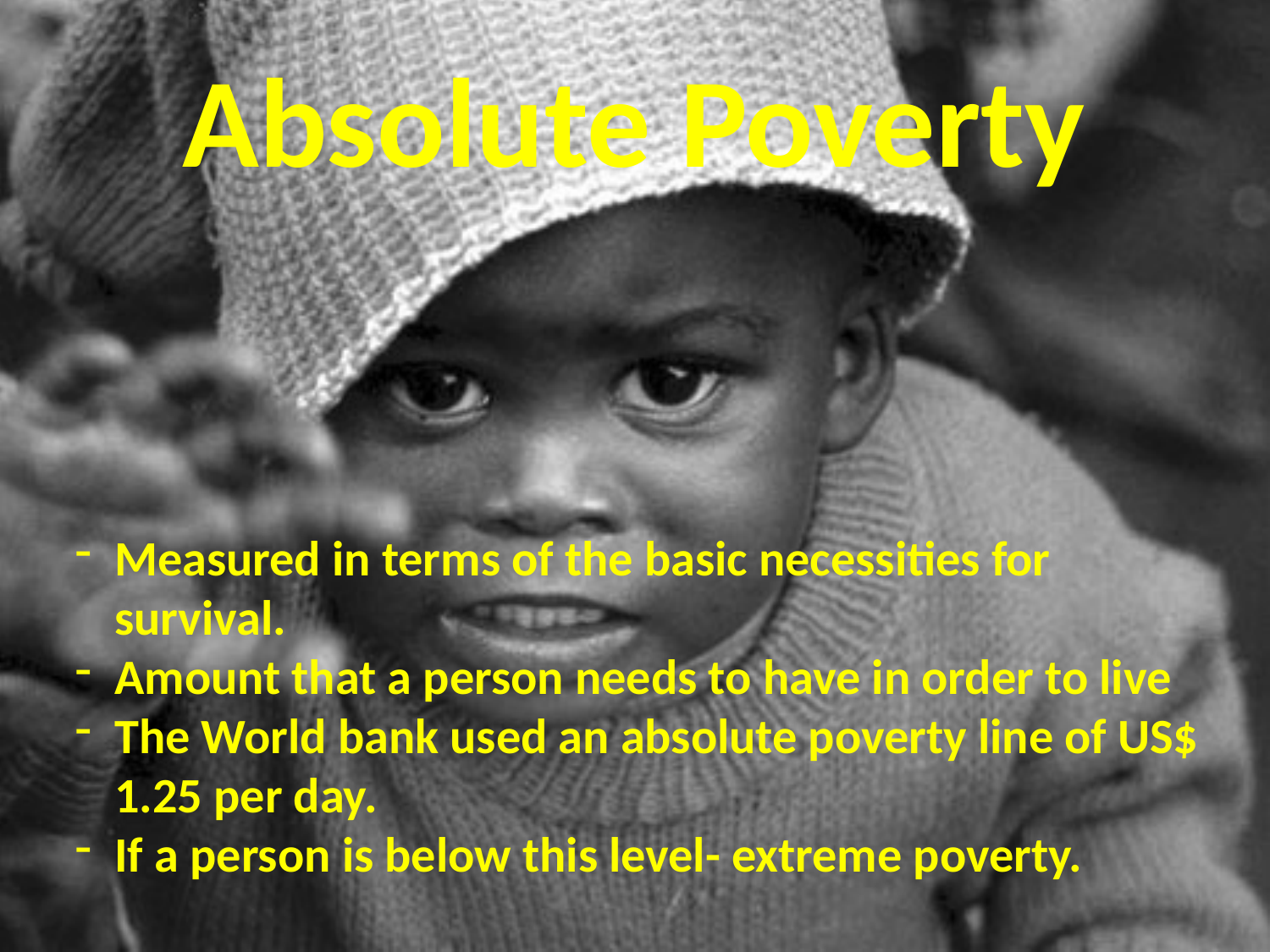

# Absolute Poverty
Measured in terms of the basic necessities for survival.
Amount that a person needs to have in order to live
The World bank used an absolute poverty line of US$ 1.25 per day.
If a person is below this level- extreme poverty.